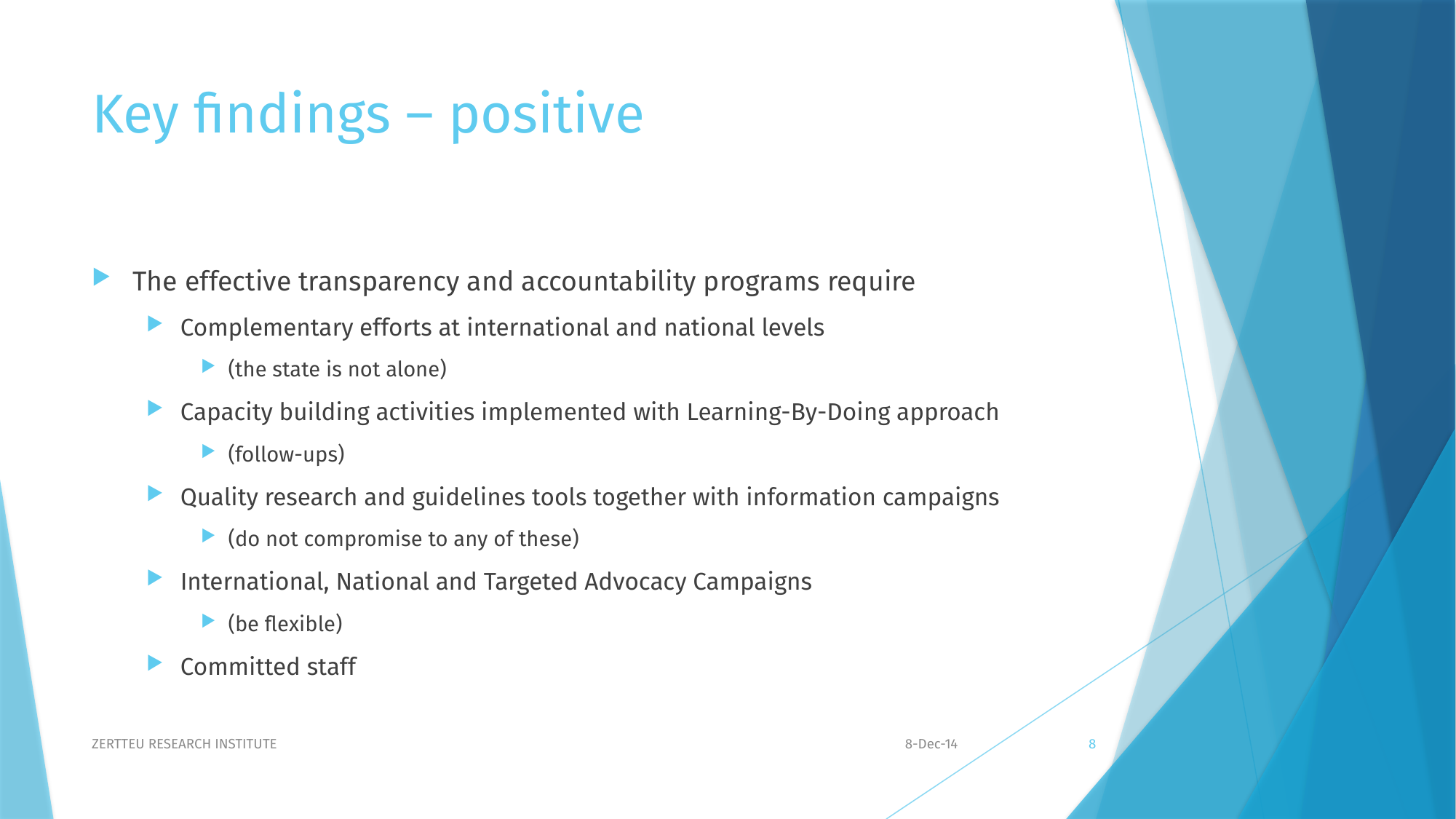

# Key findings – positive
The effective transparency and accountability programs require
Complementary efforts at international and national levels
(the state is not alone)
Capacity building activities implemented with Learning-By-Doing approach
(follow-ups)
Quality research and guidelines tools together with information campaigns
(do not compromise to any of these)
International, National and Targeted Advocacy Campaigns
(be flexible)
Committed staff

ZERTTEU RESEARCH INSTITUTE
8-Dec-14
8